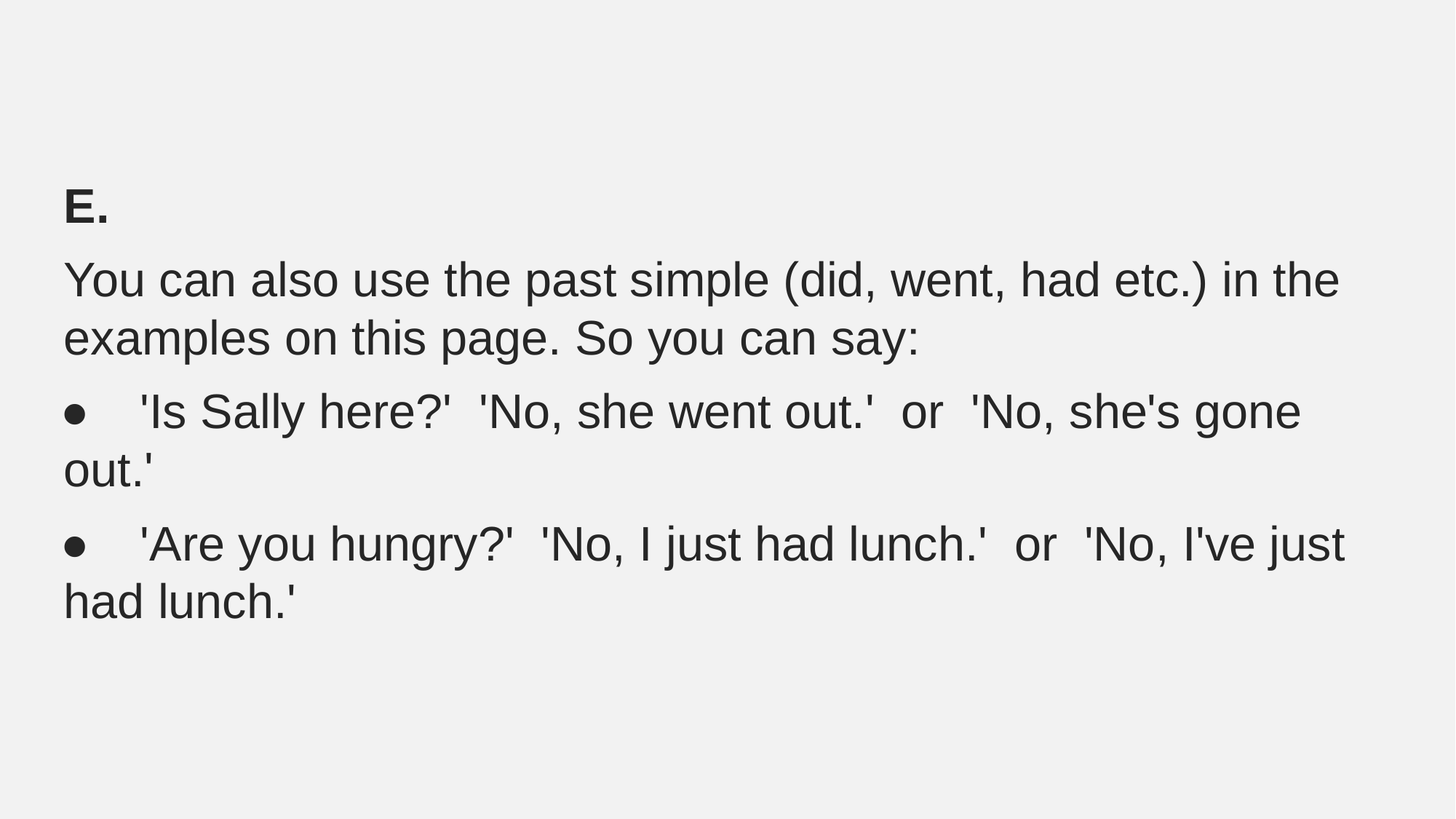

#
E.
You can also use the past simple (did, went, had etc.) in the examples on this page. So you can say:
⦁    'Is Sally here?'  'No, she went out.'  or  'No, she's gone out.'
⦁    'Are you hungry?'  'No, I just had lunch.'  or  'No, I've just had lunch.'